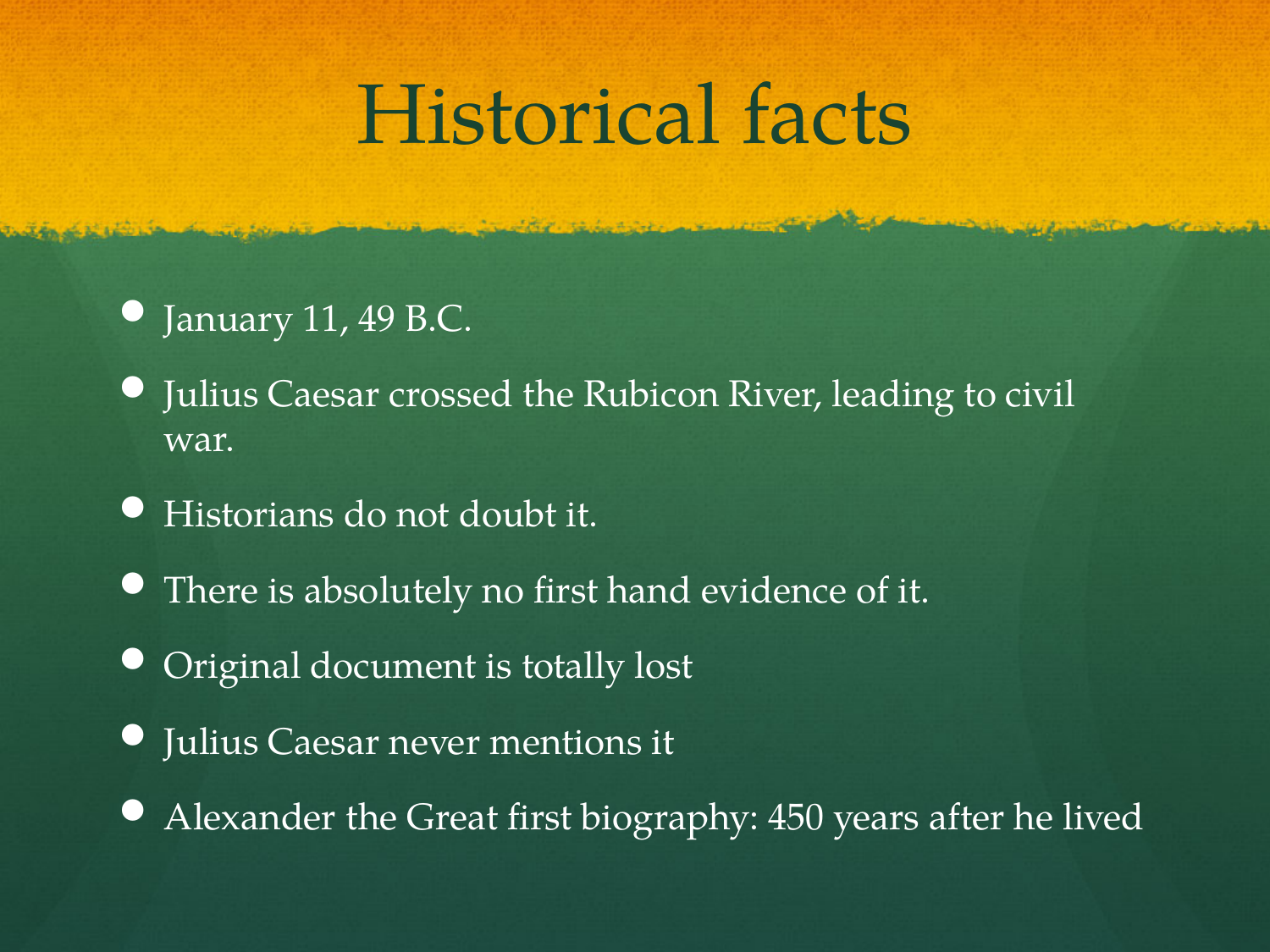

# Historical facts
January 11, 49 B.C.
Julius Caesar crossed the Rubicon River, leading to civil war.
Historians do not doubt it.
There is absolutely no first hand evidence of it.
Original document is totally lost
Julius Caesar never mentions it
Alexander the Great first biography: 450 years after he lived